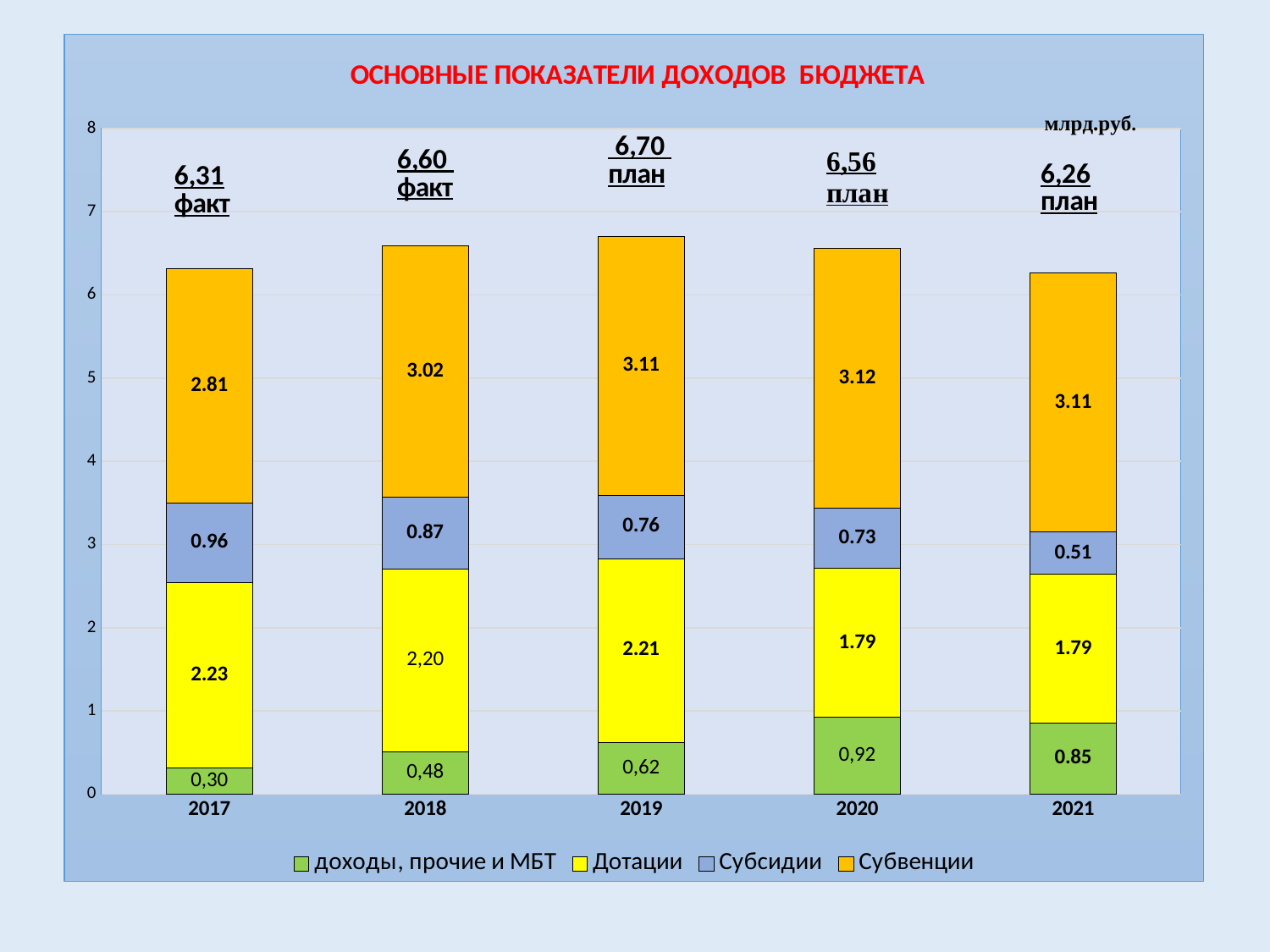

### Chart:   ОСНОВНЫЕ ПОКАЗАТЕЛИ ДОХОДОВ  БЮДЖЕТА

| Category | доходы, прочие и МБТ | Дотации | Субсидии | Субвенции |
|---|---|---|---|---|
| 2017 | 0.31 | 2.23 | 0.96 | 2.81 |
| 2018 | 0.51 | 2.19 | 0.87 | 3.02 |
| 2019 | 0.62 | 2.21 | 0.76 | 3.11 |
| 2020 | 0.92 | 1.79 | 0.73 | 3.12 |
| 2021 | 0.85 | 1.79 | 0.51 | 3.11 |
Млрд. руб.